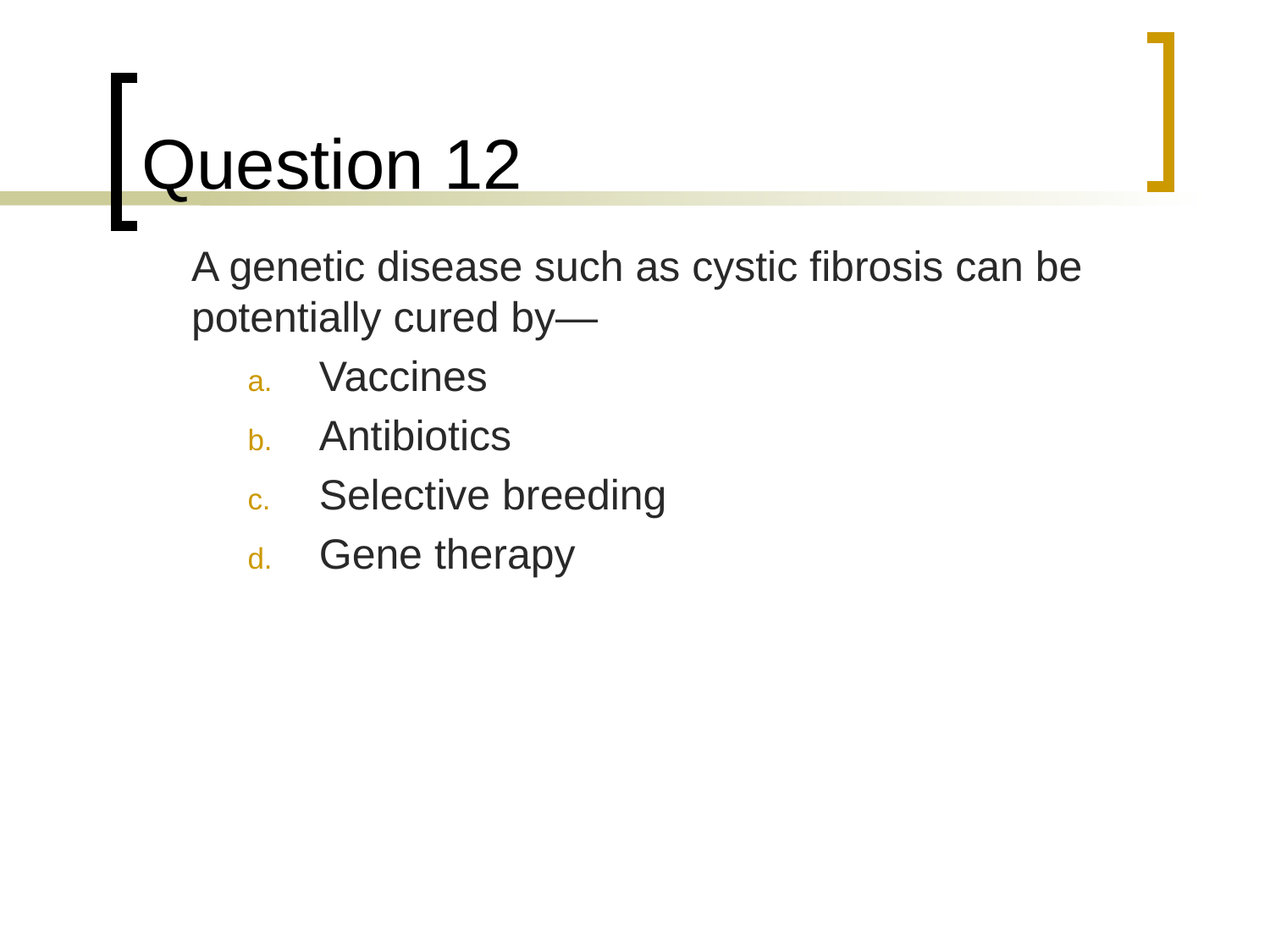

# Question 12
	A genetic disease such as cystic fibrosis can be potentially cured by—
Vaccines
Antibiotics
Selective breeding
Gene therapy